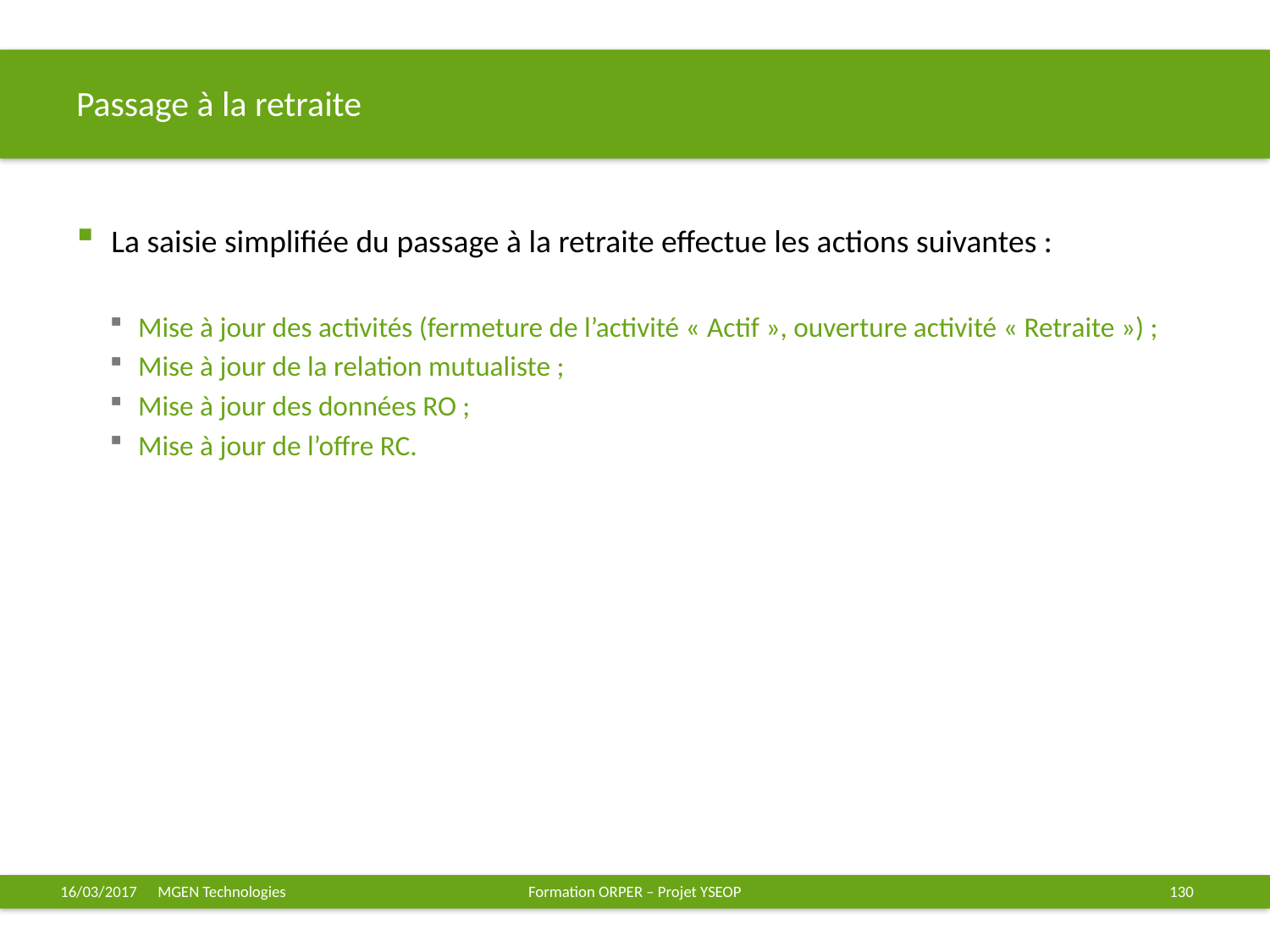

# Passage à la retraite
La saisie simplifiée du passage à la retraite effectue les actions suivantes :

Mise à jour des activités (fermeture de l’activité « Actif », ouverture activité « Retraite ») ;
Mise à jour de la relation mutualiste ;
Mise à jour des données RO ;
Mise à jour de l’offre RC.
16/03/2017
Formation ORPER – Projet YSEOP
130